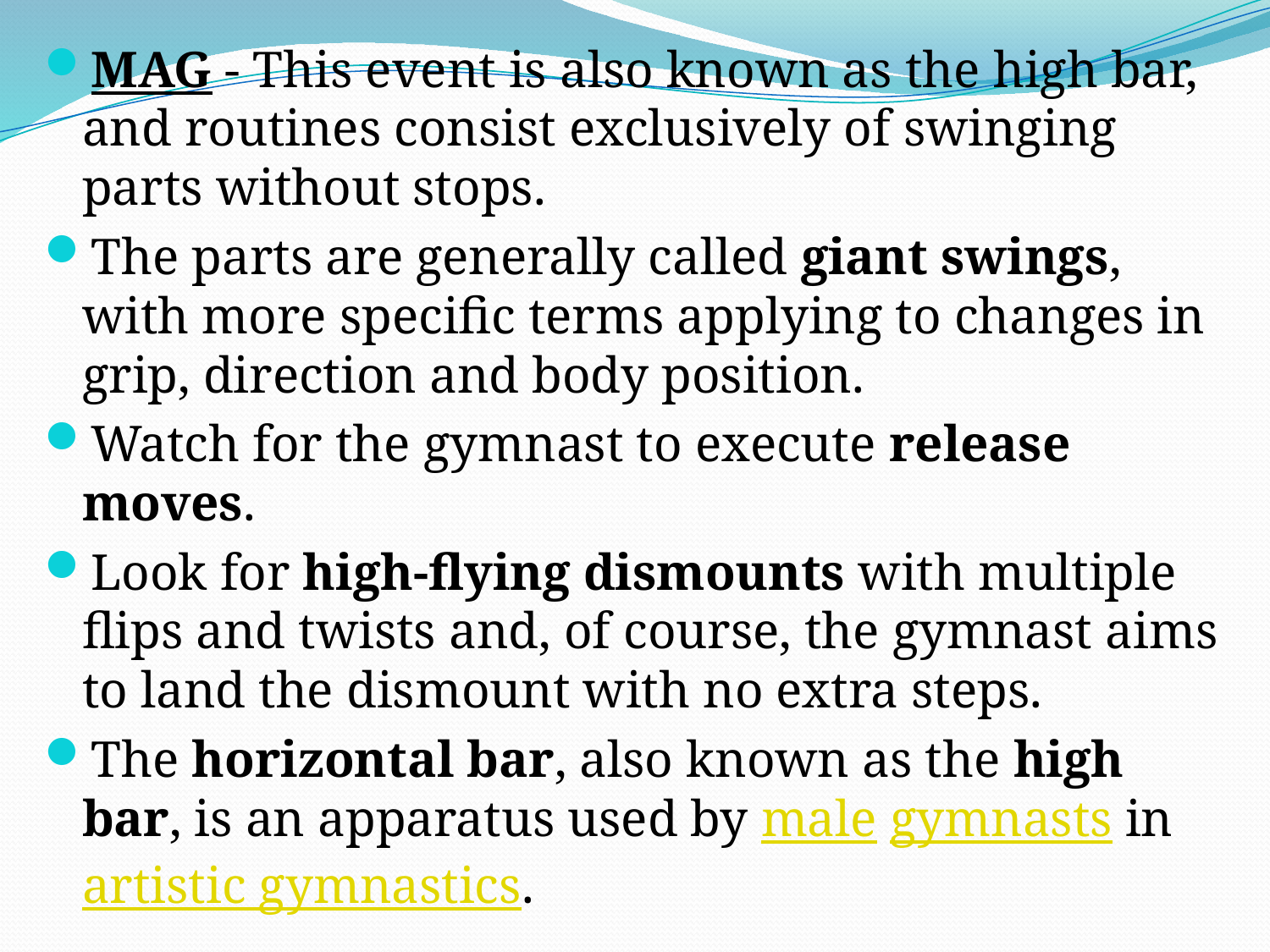

MAG - This event is also known as the high bar, and routines consist exclusively of swinging parts without stops.
The parts are generally called giant swings, with more specific terms applying to changes in grip, direction and body position.
Watch for the gymnast to execute release moves.
Look for high-flying dismounts with multiple flips and twists and, of course, the gymnast aims to land the dismount with no extra steps.
The horizontal bar, also known as the high bar, is an apparatus used by male gymnasts in artistic gymnastics.